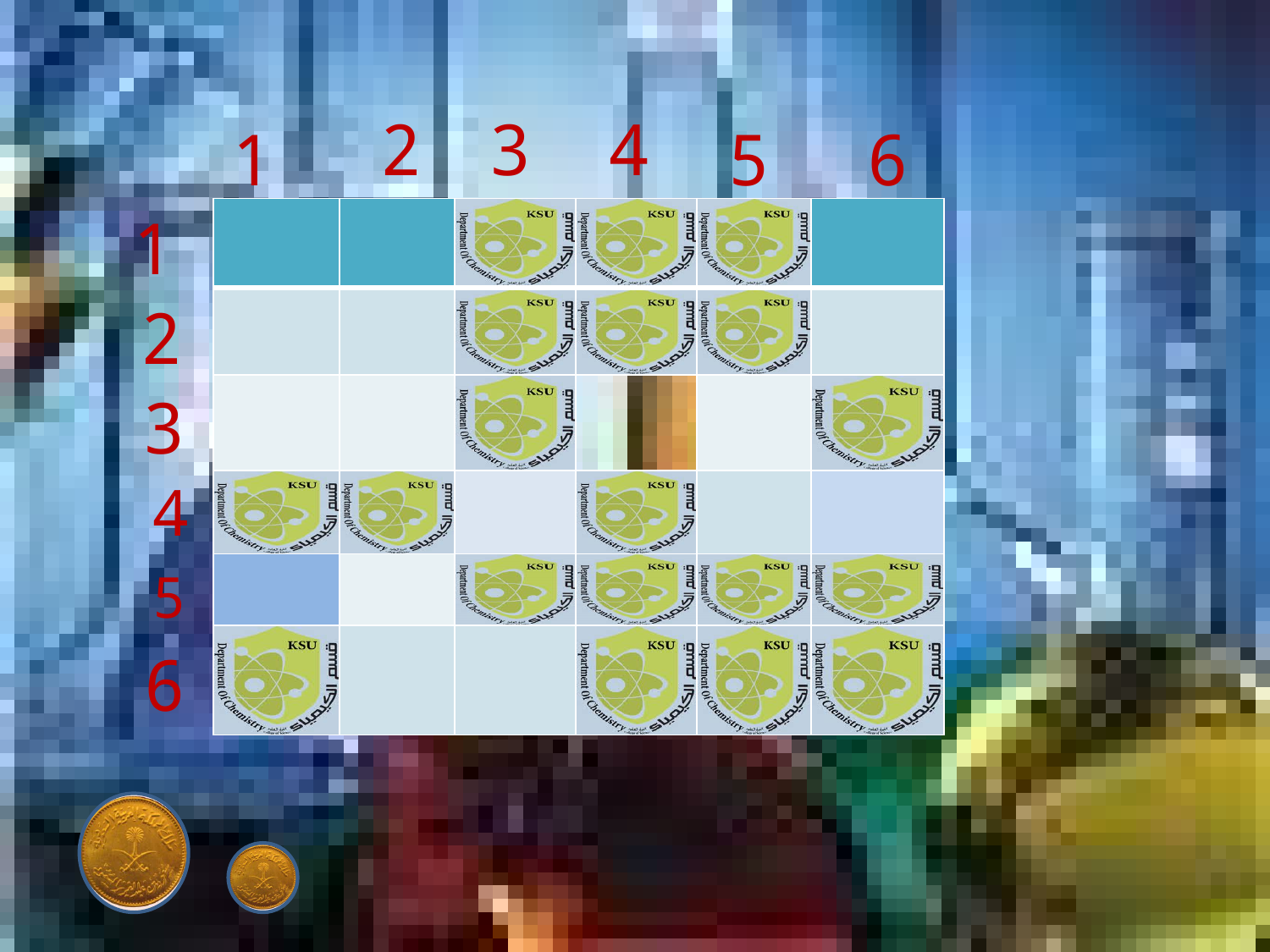

2
3
4
1
5
6
1
|  |  |  |  |  |  |
| --- | --- | --- | --- | --- | --- |
|  |  |  |  |  |  |
|  |  |  |  |  |  |
|  |  |  |  |  |  |
|  |  |  |  |  |  |
|  |  |  |  |  |  |
2
3
4
5
6